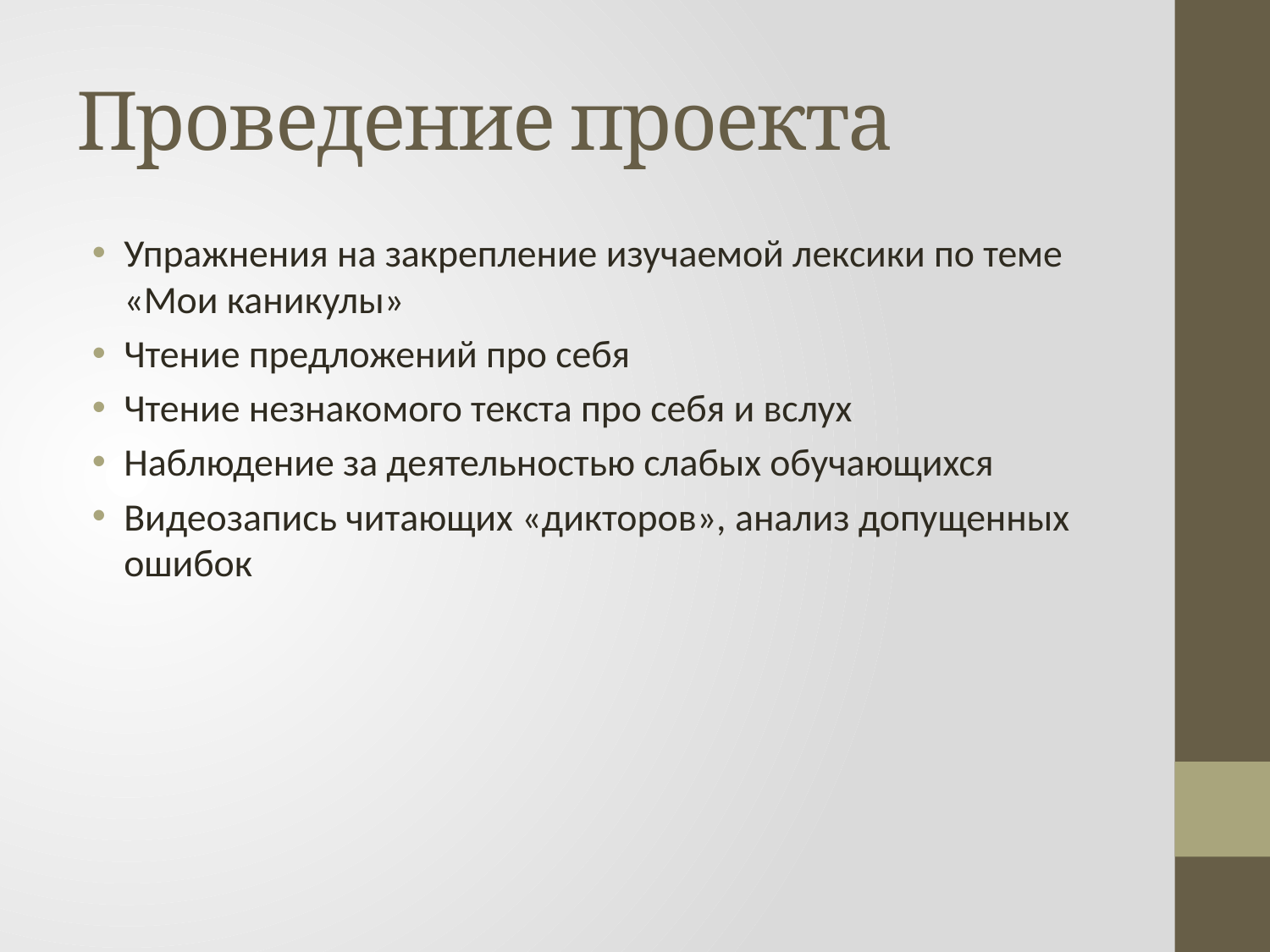

# Проведение проекта
Упражнения на закрепление изучаемой лексики по теме «Мои каникулы»
Чтение предложений про себя
Чтение незнакомого текста про себя и вслух
Наблюдение за деятельностью слабых обучающихся
Видеозапись читающих «дикторов», анализ допущенных ошибок